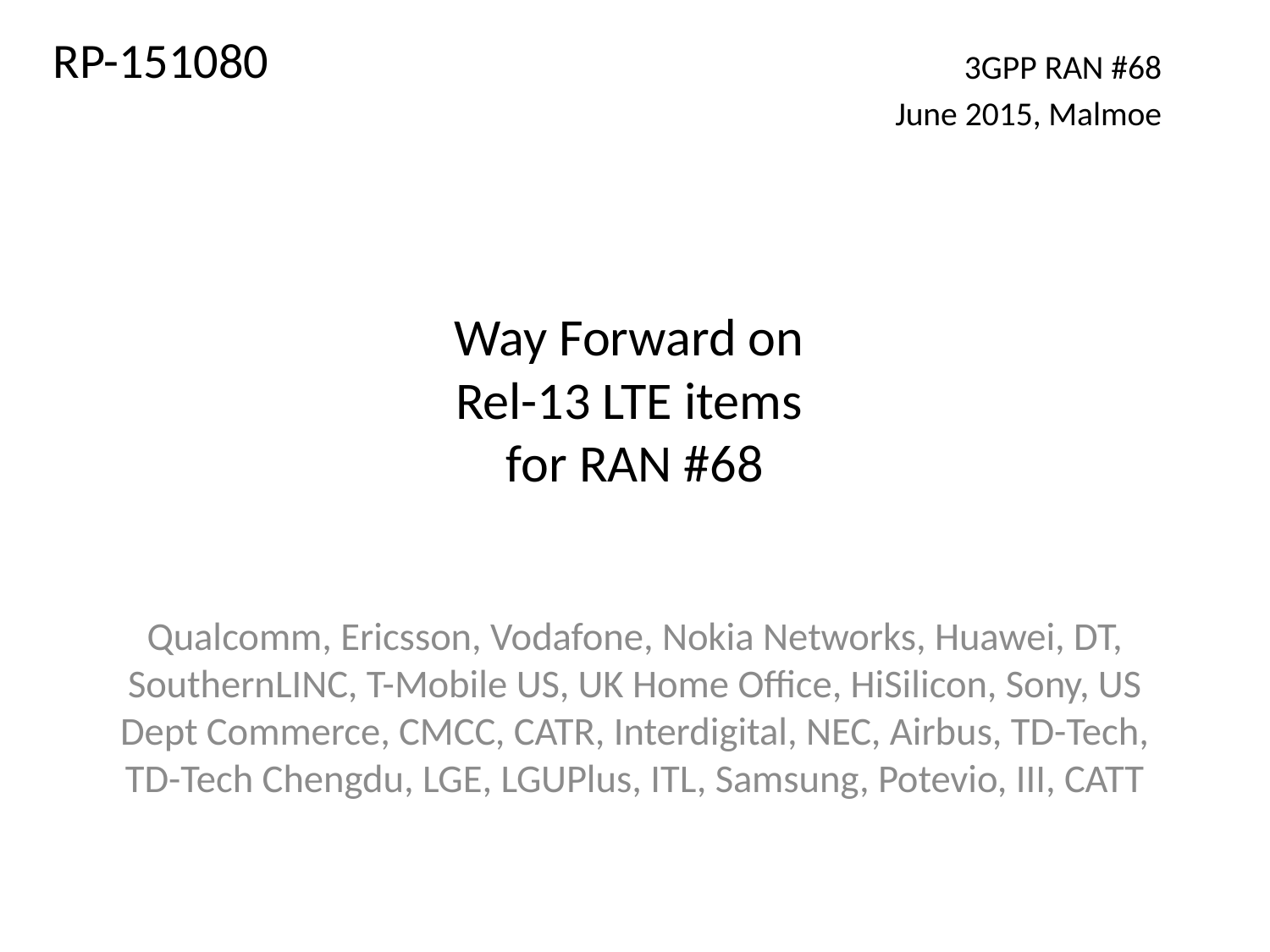

RP-151080
3GPP RAN #68
June 2015, Malmoe
# Way Forward on
Rel-13 LTE items
for RAN #68
Qualcomm, Ericsson, Vodafone, Nokia Networks, Huawei, DT, SouthernLINC, T-Mobile US, UK Home Office, HiSilicon, Sony, US Dept Commerce, CMCC, CATR, Interdigital, NEC, Airbus, TD-Tech, TD-Tech Chengdu, LGE, LGUPlus, ITL, Samsung, Potevio, III, CATT